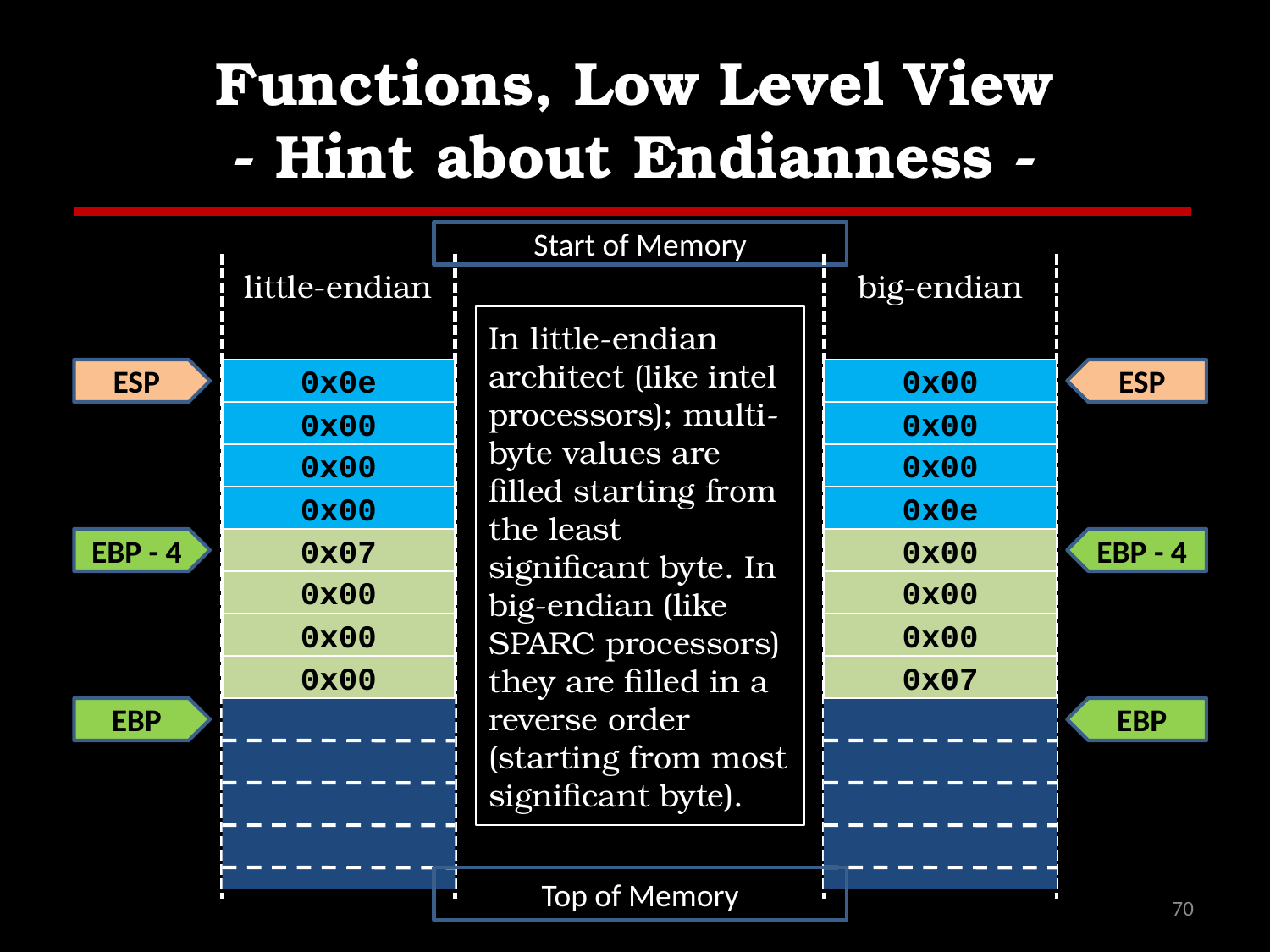

# Functions, Low Level View - Hint about Endianness -
Start of Memory
little-endian
big-endian
In little-endian architect (like intel processors); multi-byte values are filled starting from the least significant byte. In big-endian (like SPARC processors) they are filled in a reverse order (starting from most significant byte).
ESP
0x0e
0x00
ESP
0x00
0x00
0x00
0x00
0x00
0x0e
EBP - 4
0x07
0x00
EBP - 4
0x00
0x00
0x00
0x00
0x00
0x07
EBP

EBP
Top of Memory
70